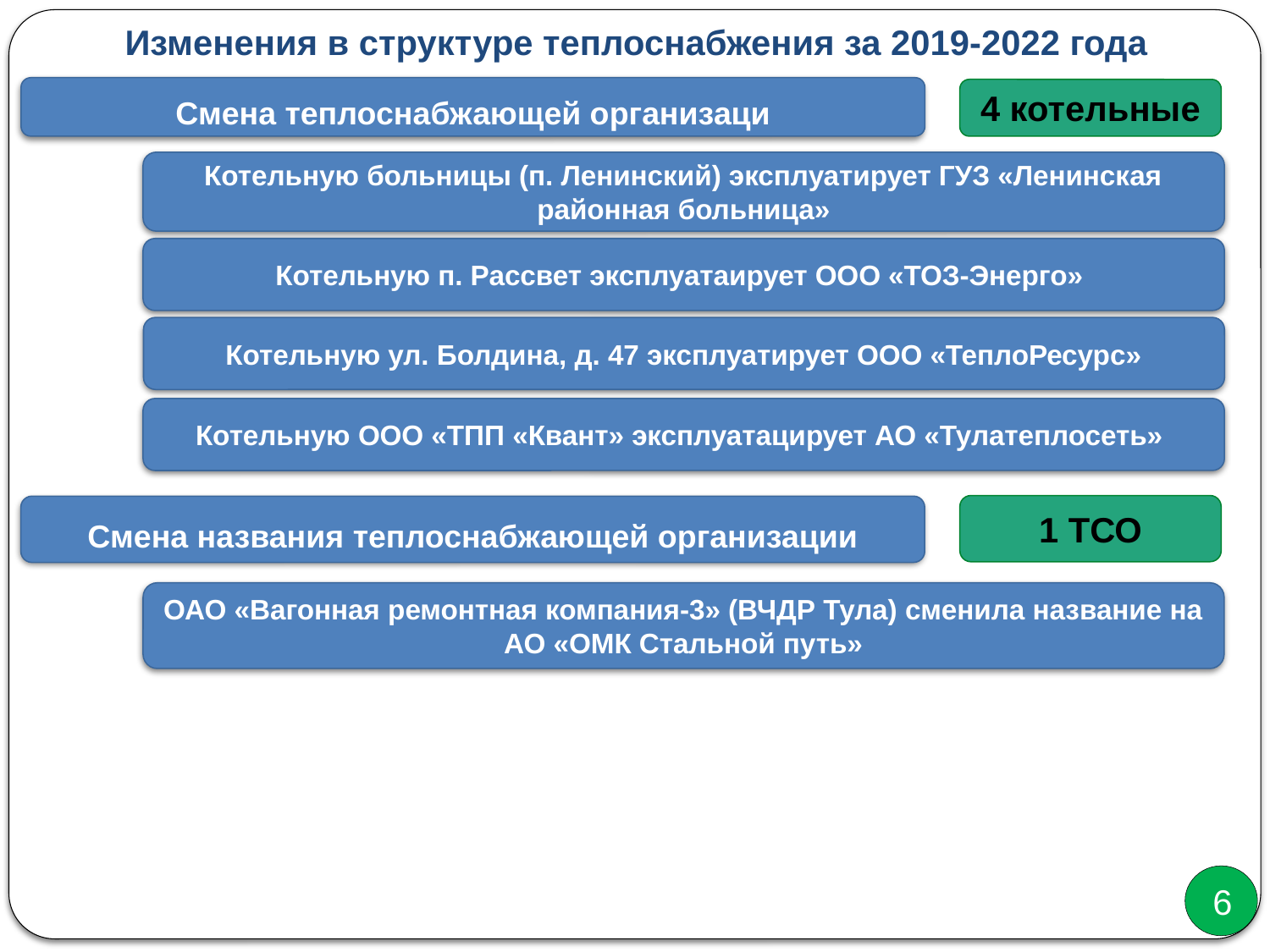

Изменения в структуре теплоснабжения за 2019-2022 года
Смена теплоснабжающей организаци
4 котельные
Котельную больницы (п. Ленинский) эксплуатирует ГУЗ «Ленинская районная больница»
Котельную п. Рассвет эксплуатаирует ООО «ТОЗ-Энерго»
Котельную ул. Болдина, д. 47 эксплуатирует ООО «ТеплоРесурс»
Котельную ООО «ТПП «Квант» эксплуатацирует АО «Тулатеплосеть»
1 ТСО
Смена названия теплоснабжающей организации
ОАО «Вагонная ремонтная компания-3» (ВЧДР Тула) сменила название на АО «ОМК Стальной путь»

6